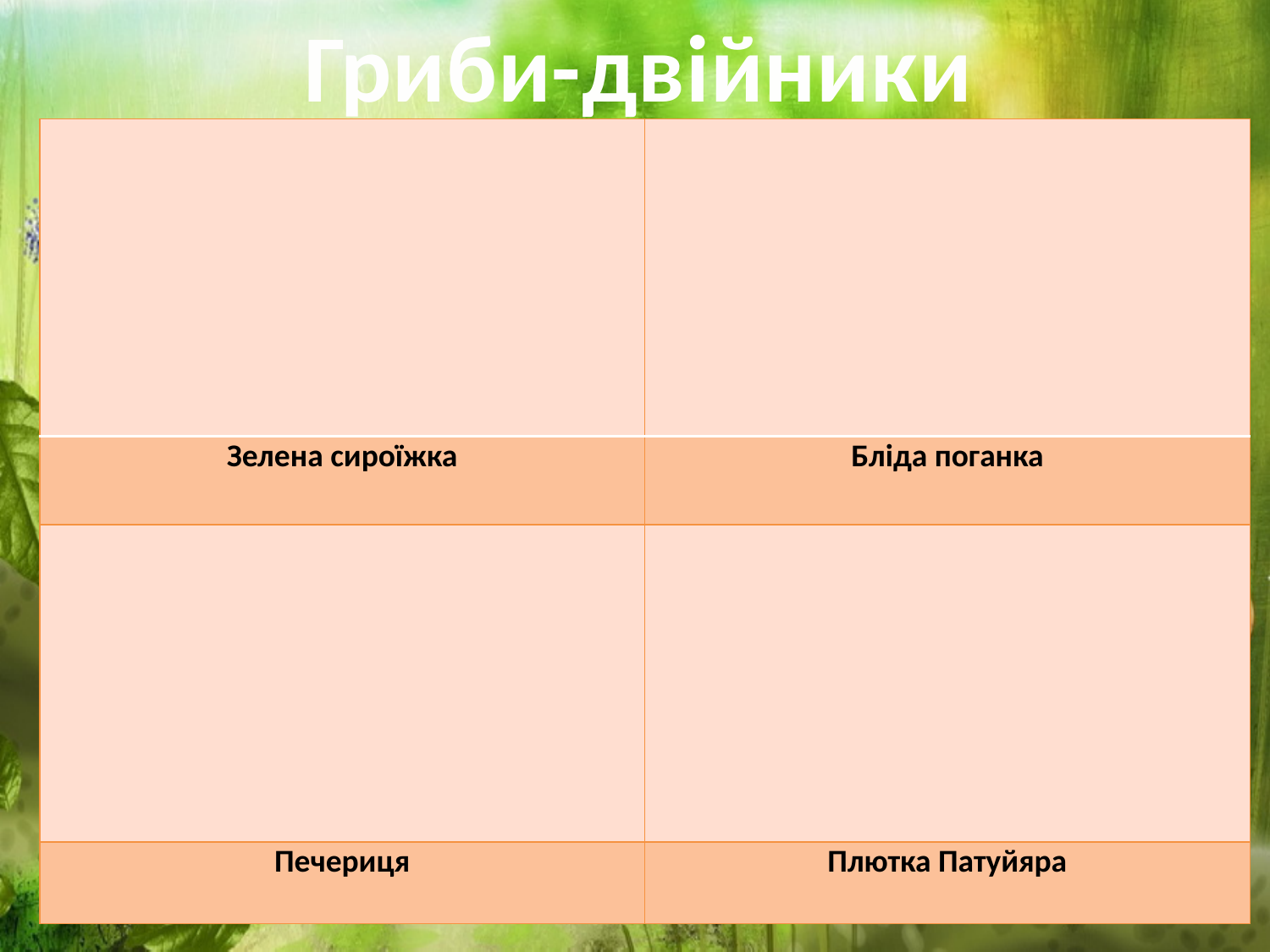

Гриби-двійники
|  |  |
| --- | --- |
| Зелена сироїжка | Бліда поганка |
|  |  |
| Печериця | Плютка Патуйяра |